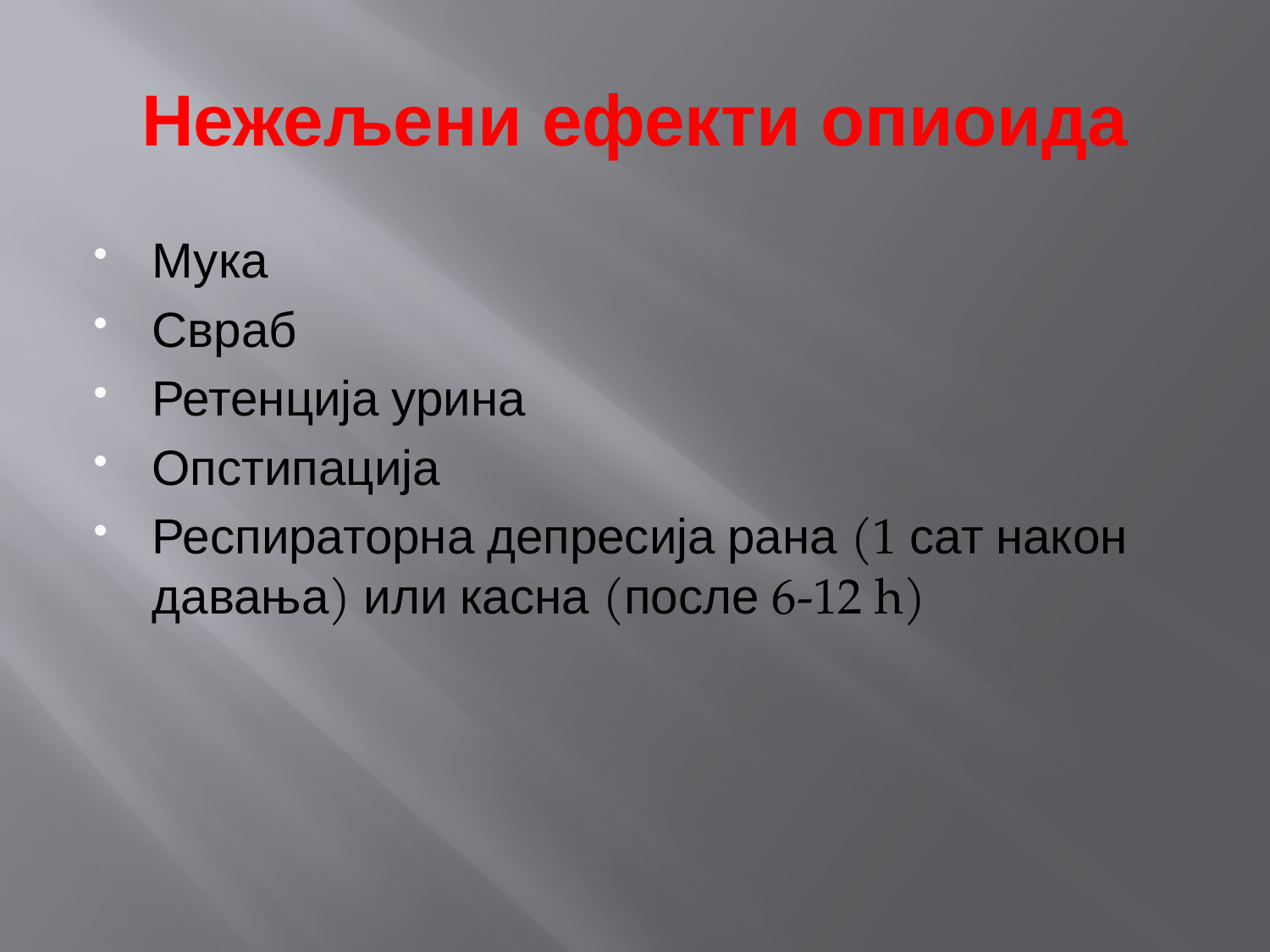

# Нежељени ефекти опиоида
Мука
Свраб
Ретенција урина
Опстипација
Респираторна депресија рана (1 сат након давања) или касна (после 6-12 h)